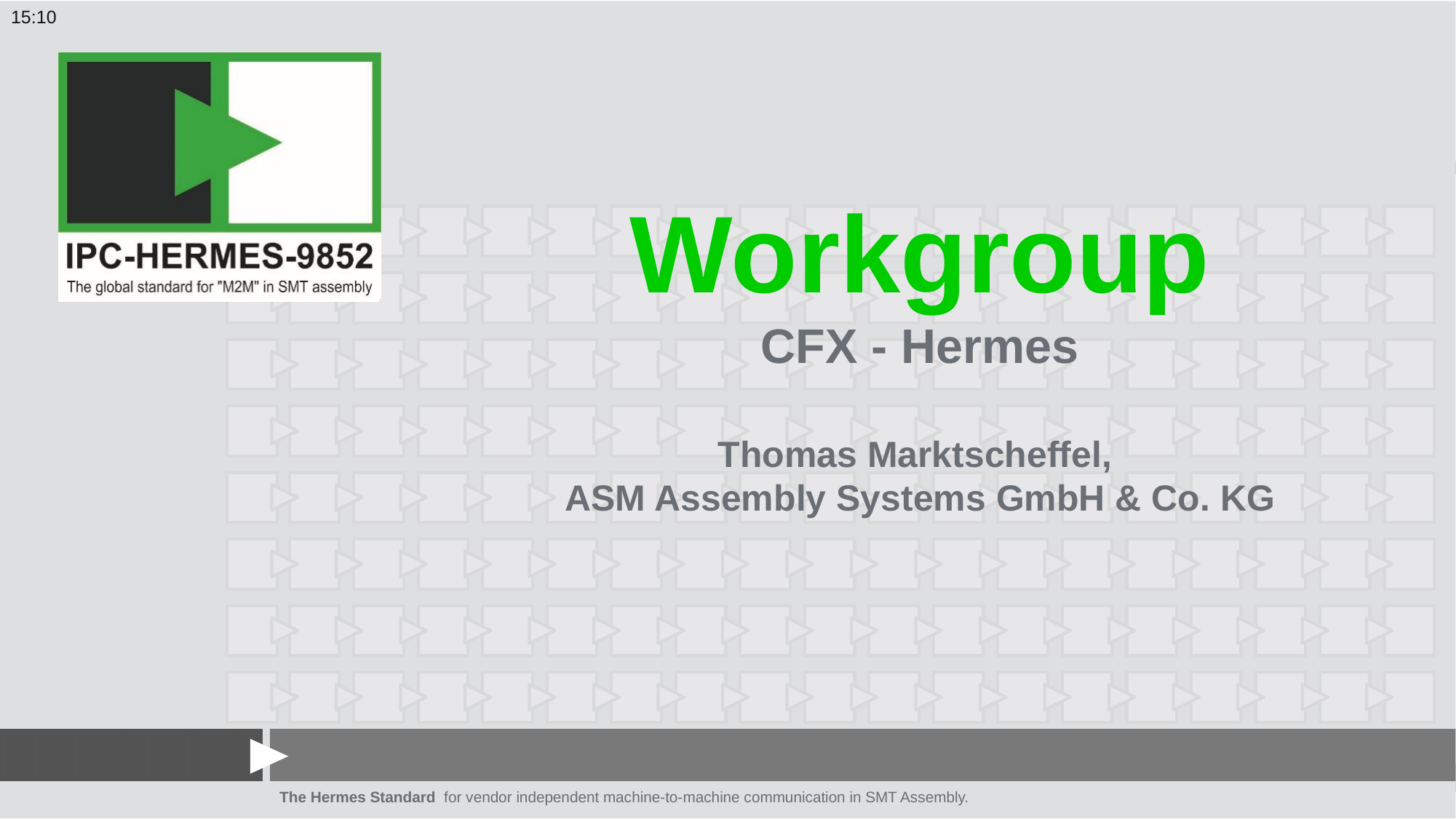

15:10
# Workgroup CFX - Hermes Thomas Marktscheffel, ASM Assembly Systems GmbH & Co. KG